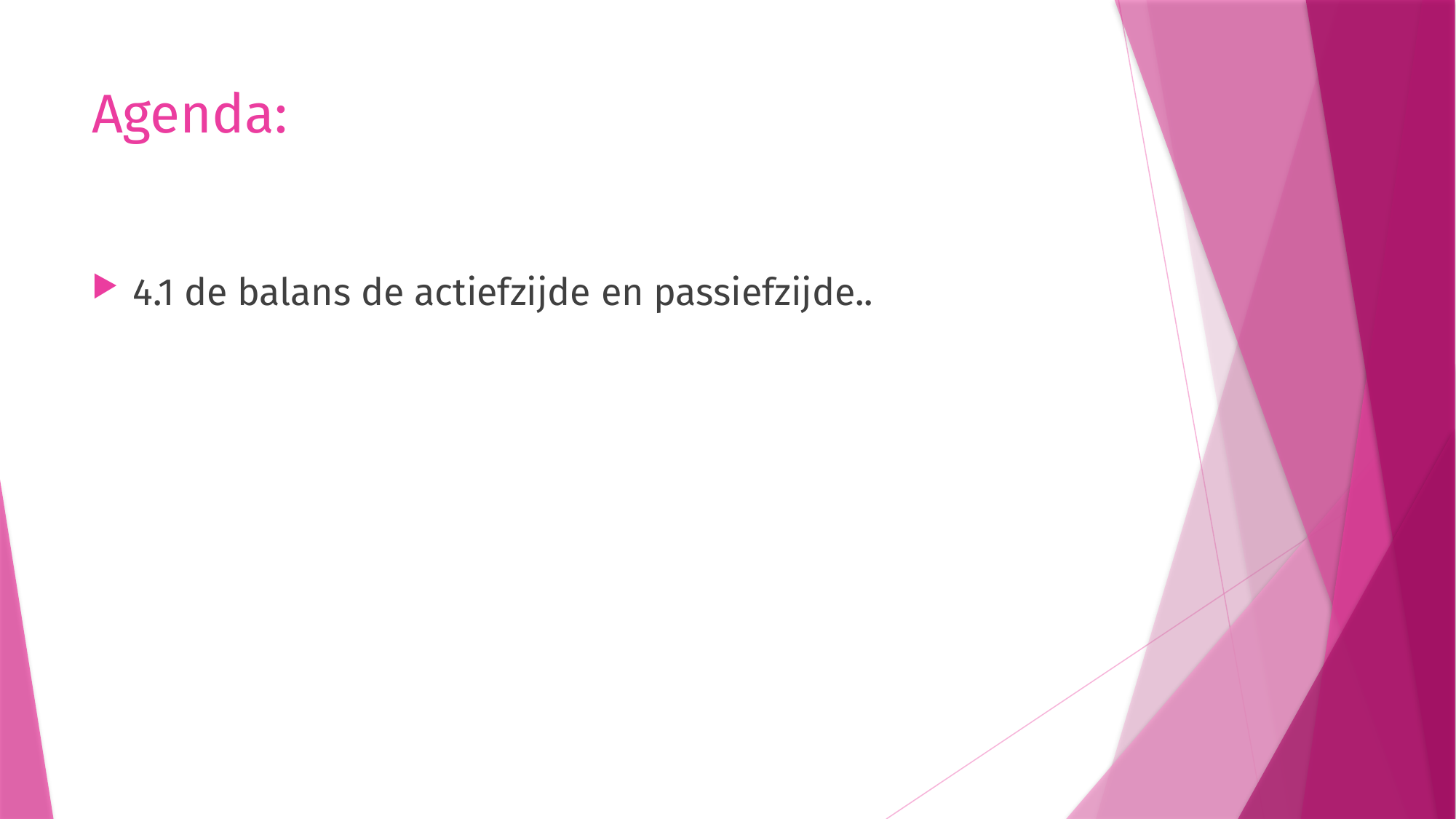

# Agenda:
4.1 de balans de actiefzijde en passiefzijde..